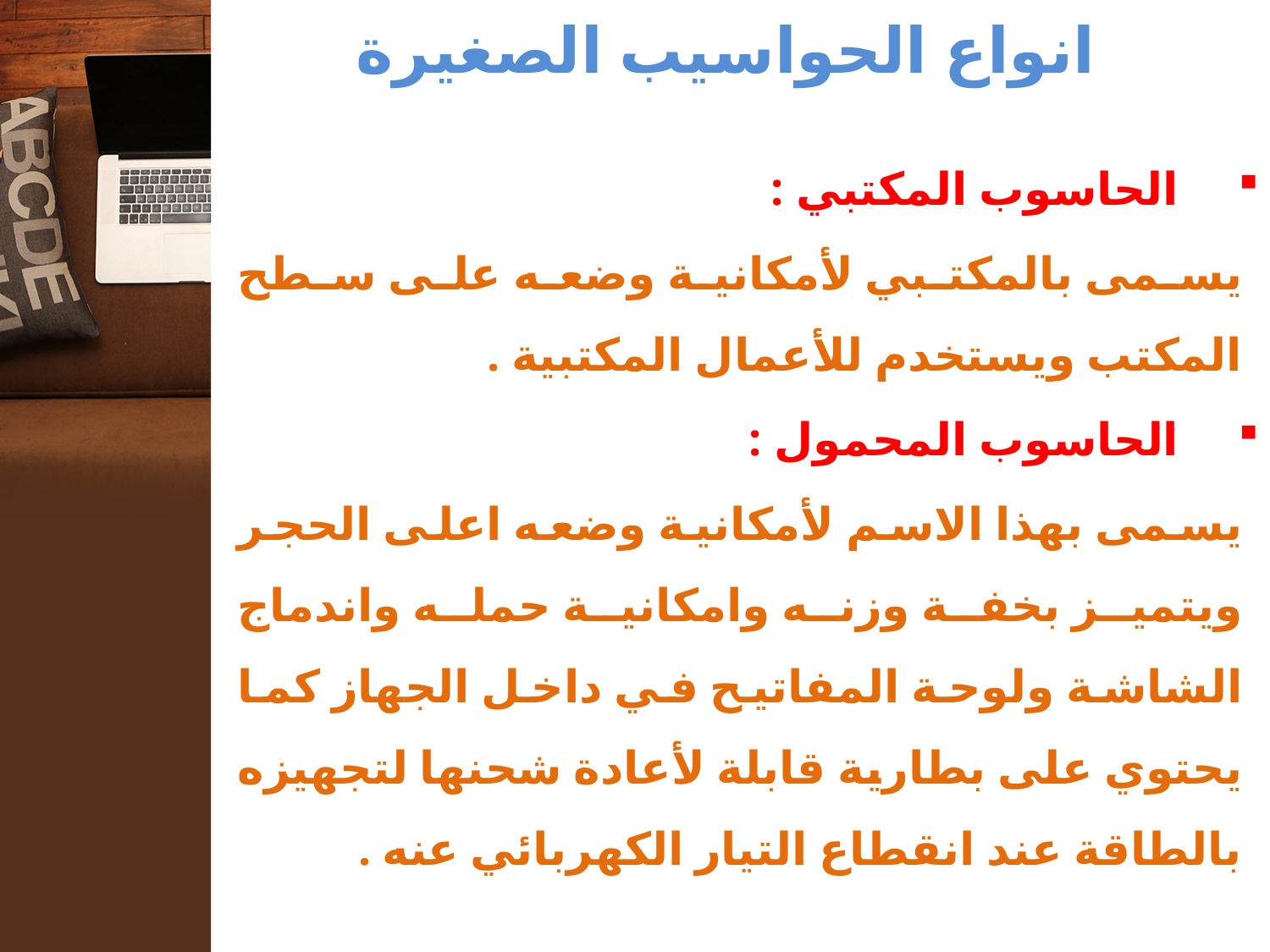

انواع الحواسيب الصغيرة
#

الحاسوب المكتبي :
يسمى بالمكتبي لأمكانية وضعه على سطح المكتب ويستخدم للأعمال المكتبية .
الحاسوب المحمول :
يسمى بهذا الاسم لأمكانية وضعه اعلى الحجر ويتميز بخفة وزنه وامكانية حمله واندماج الشاشة ولوحة المفاتيح في داخل الجهاز كما يحتوي على بطارية قابلة لأعادة شحنها لتجهيزه بالطاقة عند انقطاع التيار الكهربائي عنه .